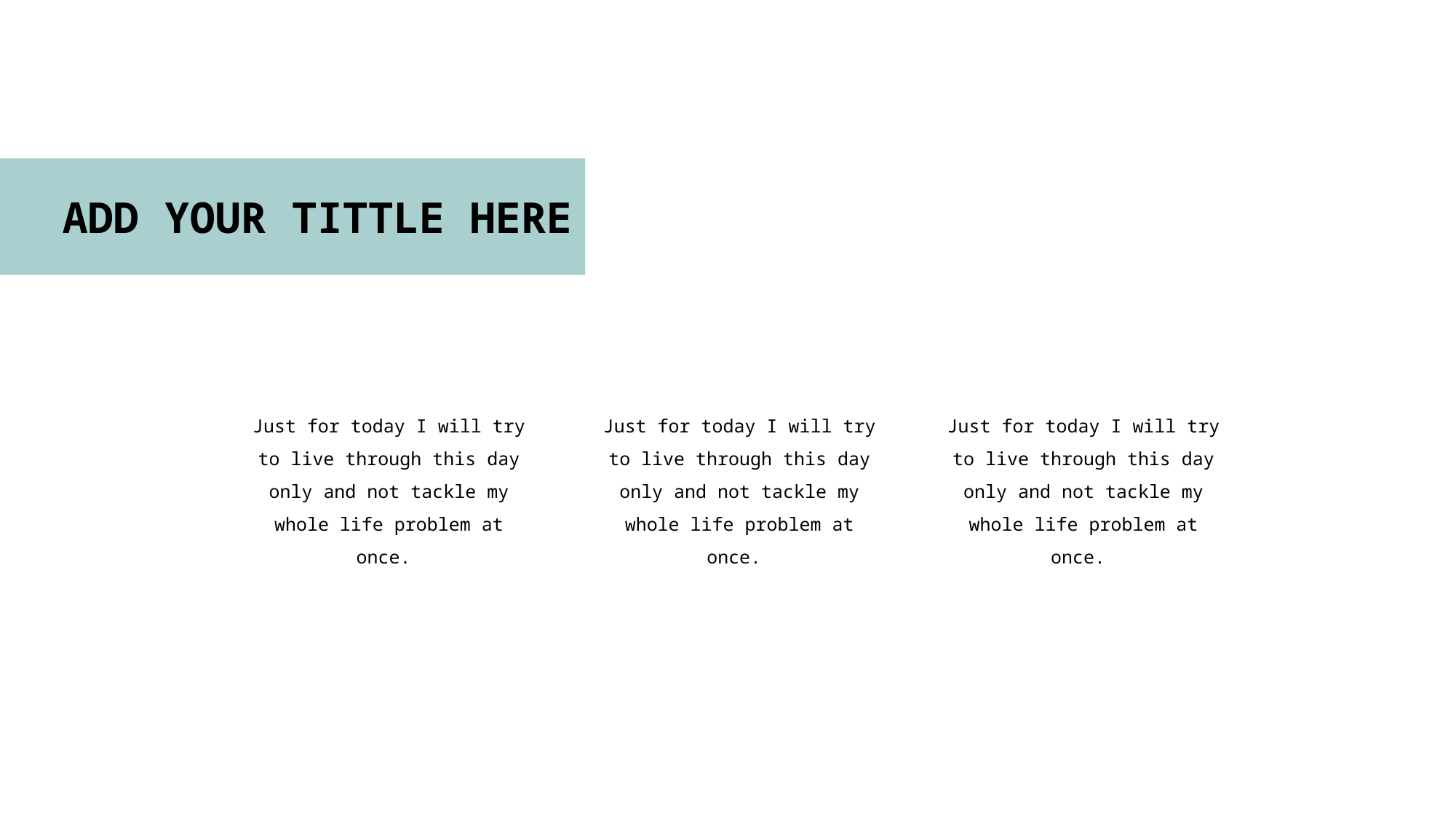

ADD YOUR TITTLE HERE
Just for today I will try to live through this day only and not tackle my whole life problem at once.

Just for today I will try to live through this day only and not tackle my whole life problem at once.

Just for today I will try to live through this day only and not tackle my whole life problem at once.